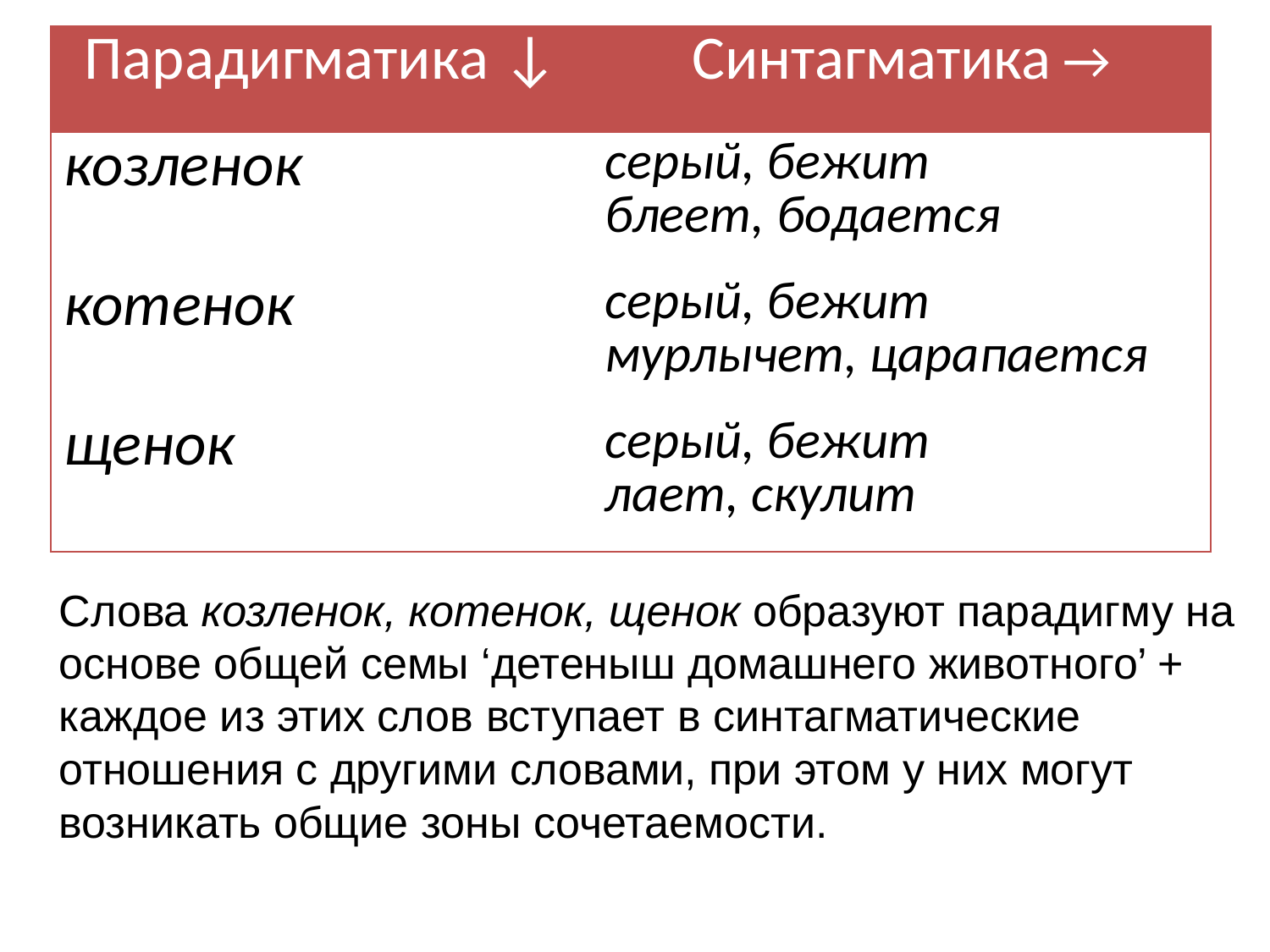

| Парадигматика ↓ | Синтагматика → |
| --- | --- |
| козленок | серый, бежит блеет, бодается |
| котенок | серый, бежит мурлычет, царапается |
| щенок | серый, бежит лает, скулит |
Слова козленок, котенок, щенок образуют парадигму на основе общей семы ‘детеныш домашнего животного’ + каждое из этих слов вступает в синтагматические отношения с другими словами, при этом у них могут возникать общие зоны сочетаемости.